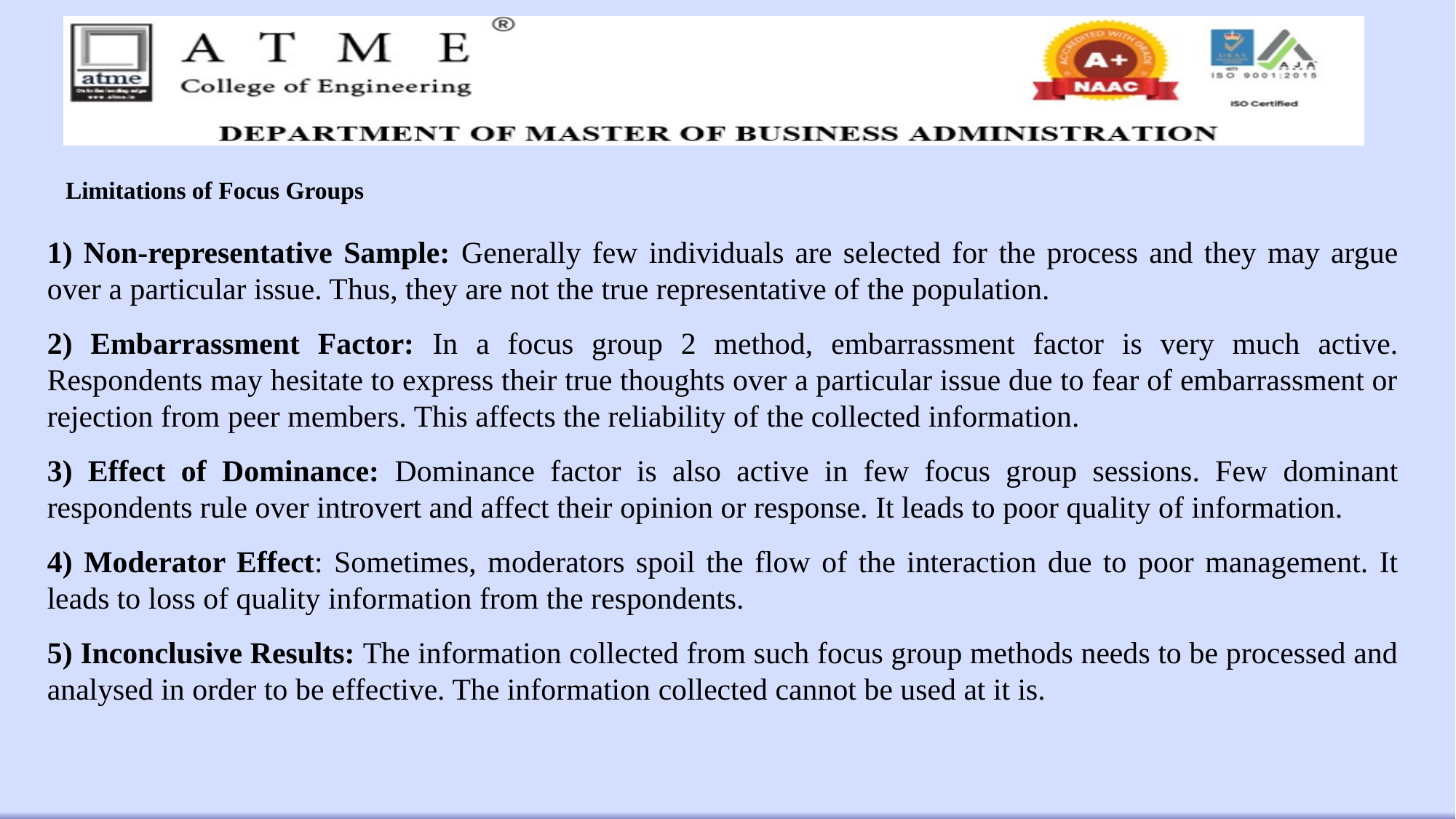

# Limitations of Focus Groups
1) Non-representative Sample: Generally few individuals are selected for the process and they may argue over a particular issue. Thus, they are not the true representative of the population.
2) Embarrassment Factor: In a focus group 2 method, embarrassment factor is very much active. Respondents may hesitate to express their true thoughts over a particular issue due to fear of embarrassment or rejection from peer members. This affects the reliability of the collected information.
3) Effect of Dominance: Dominance factor is also active in few focus group sessions. Few dominant respondents rule over introvert and affect their opinion or response. It leads to poor quality of information.
4) Moderator Effect: Sometimes, moderators spoil the flow of the interaction due to poor management. It leads to loss of quality information from the respondents.
5) Inconclusive Results: The information collected from such focus group methods needs to be processed and analysed in order to be effective. The information collected cannot be used at it is.